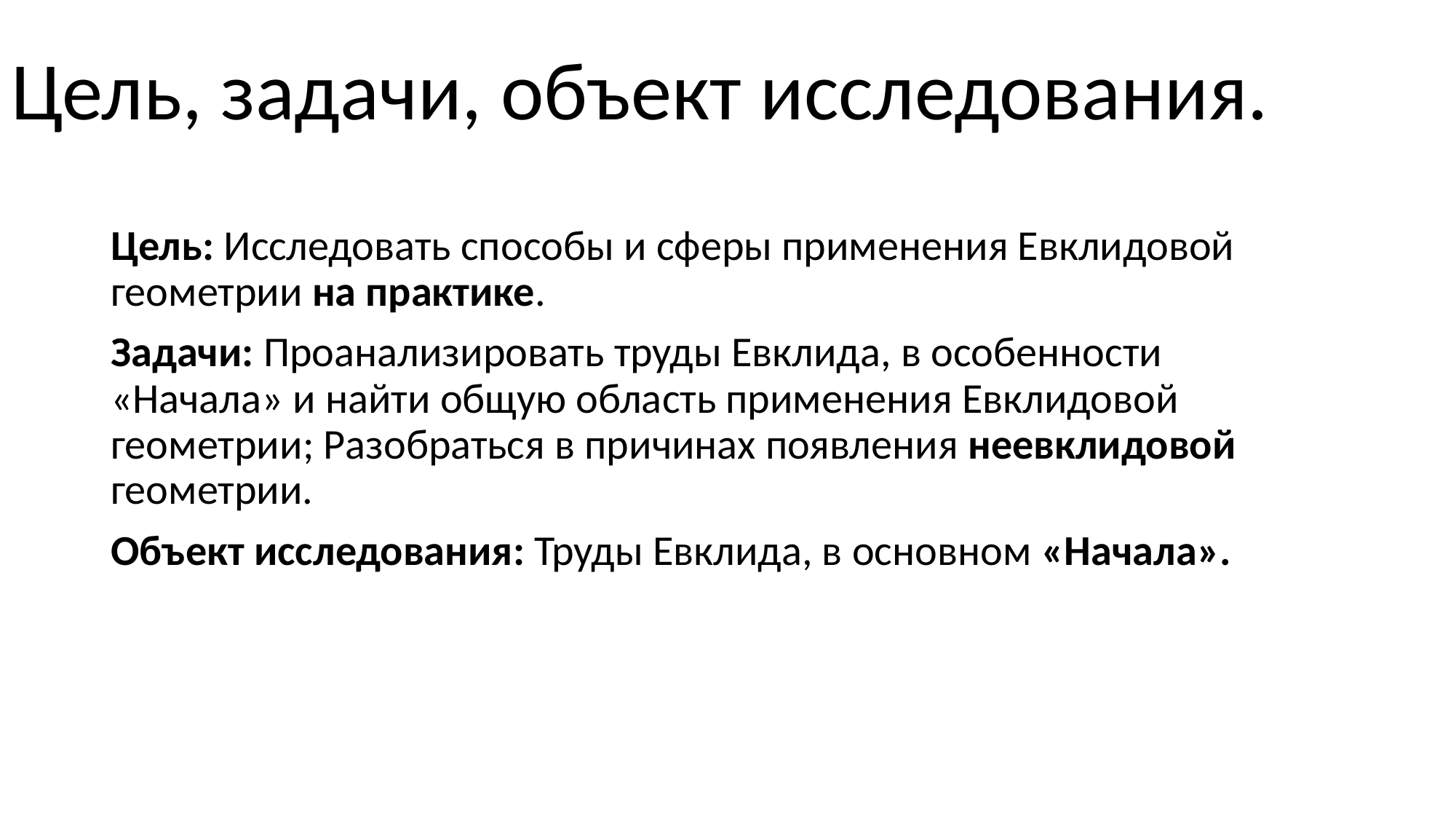

# Цель, задачи, объект исследования.
Цель: Исследовать способы и сферы применения Евклидовой геометрии на практике.
Задачи: Проанализировать труды Евклида, в особенности «Начала» и найти общую область применения Евклидовой геометрии; Разобраться в причинах появления неевклидовой геометрии.
Объект исследования: Труды Евклида, в основном «Начала».